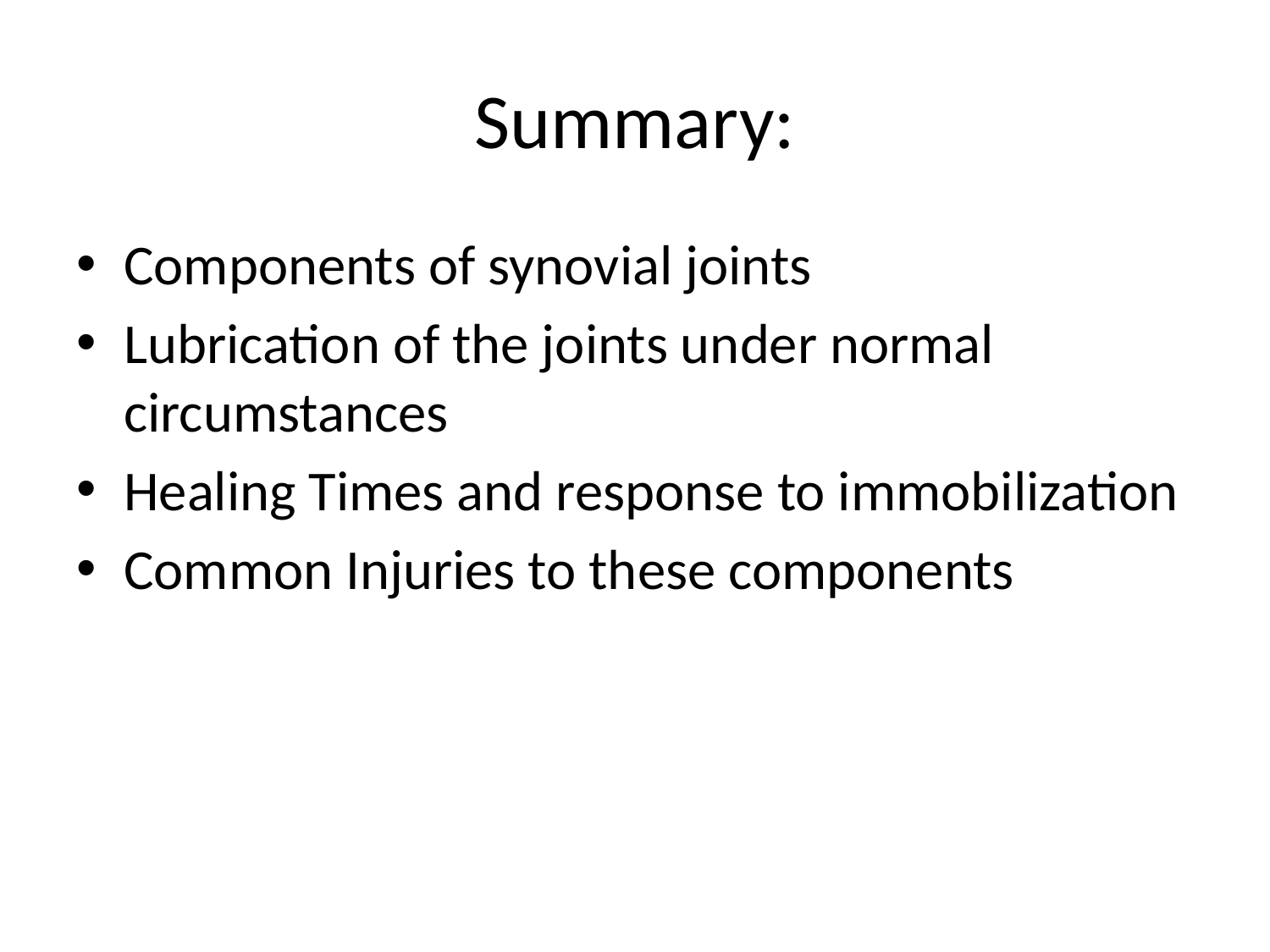

# Summary:
Components of synovial joints
Lubrication of the joints under normal circumstances
Healing Times and response to immobilization
Common Injuries to these components